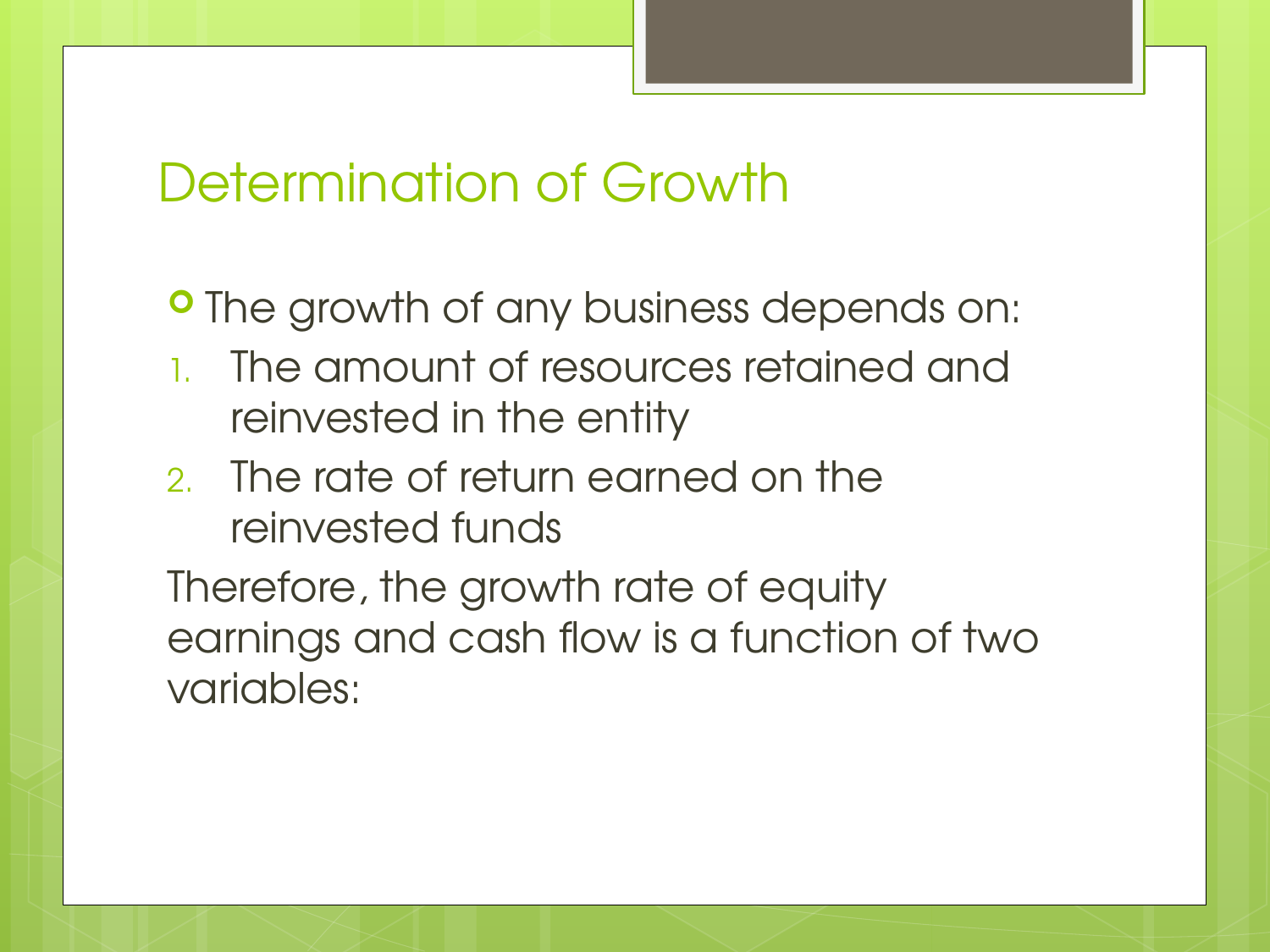

# Determination of Growth
The growth of any business depends on:
The amount of resources retained and reinvested in the entity
The rate of return earned on the reinvested funds
Therefore, the growth rate of equity earnings and cash flow is a function of two variables: